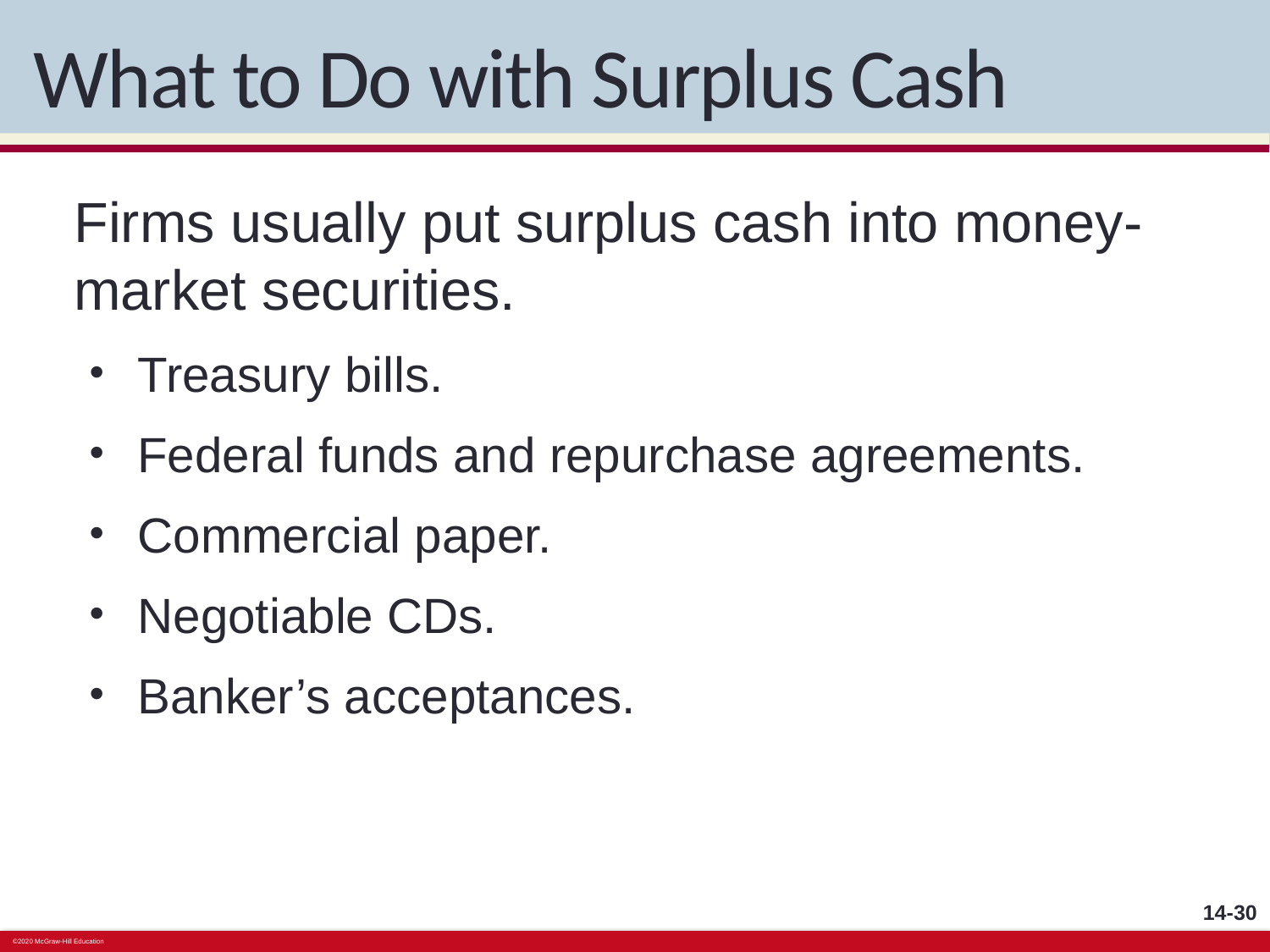

# What to Do with Surplus Cash
Firms usually put surplus cash into money-market securities.
Treasury bills.
Federal funds and repurchase agreements.
Commercial paper.
Negotiable CDs.
Banker’s acceptances.